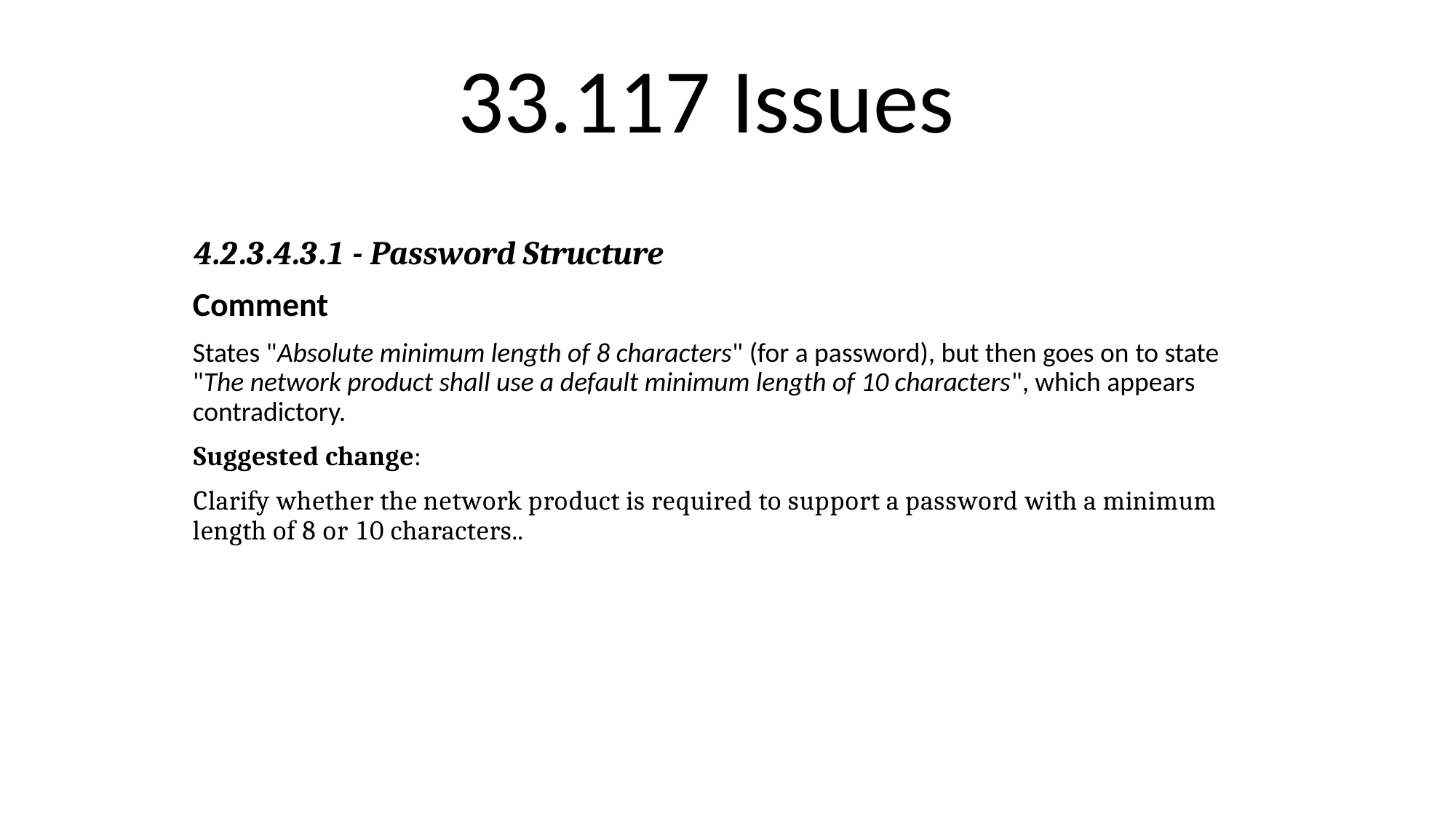

# 33.117 Issues
4.2.3.4.3.1 - Password Structure
Comment
States "Absolute minimum length of 8 characters" (for a password), but then goes on to state "The network product shall use a default minimum length of 10 characters", which appears contradictory.
Suggested change:
Clarify whether the network product is required to support a password with a minimum length of 8 or 10 characters..